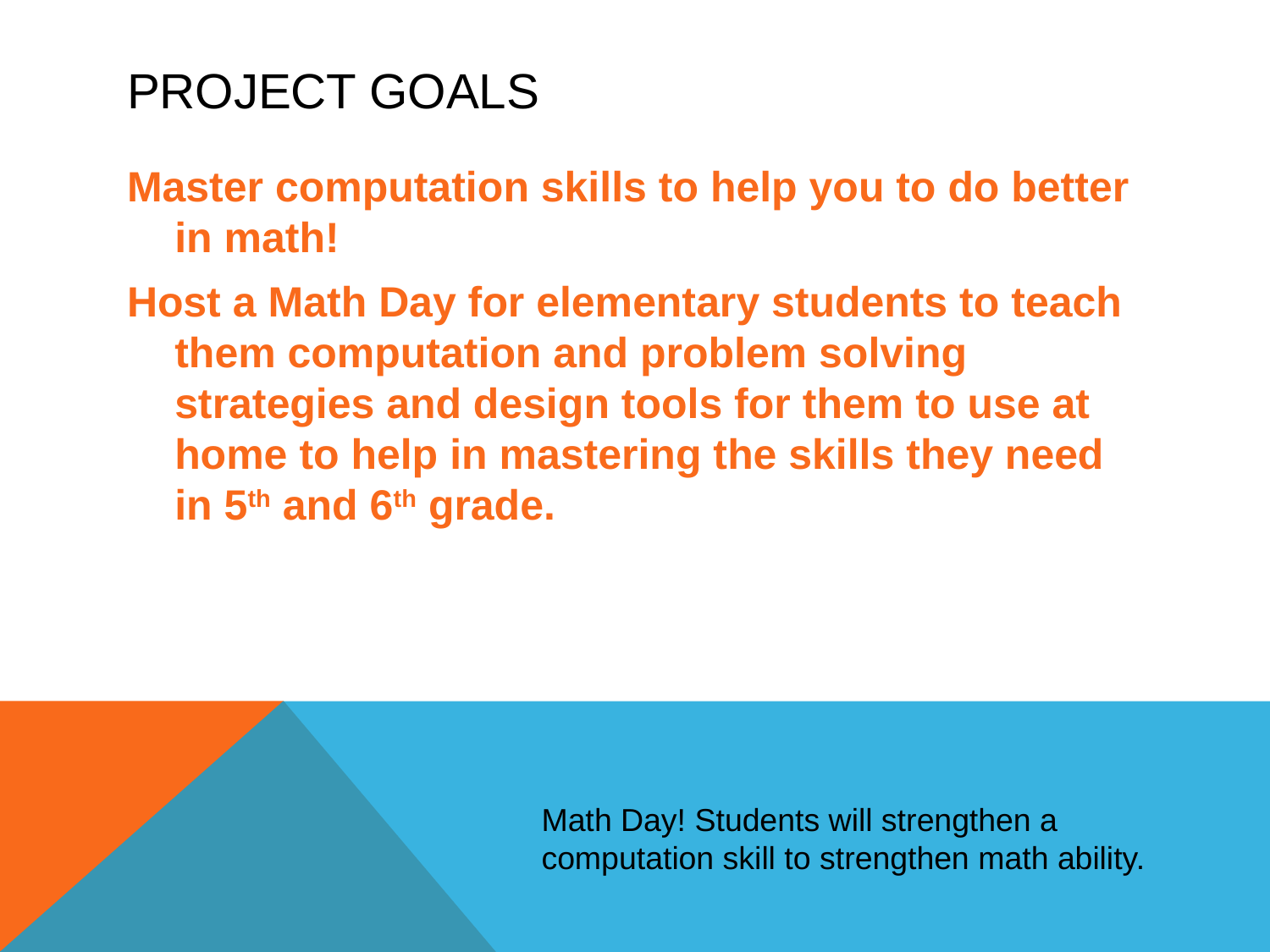

# Project Goals
Master computation skills to help you to do better in math!
Host a Math Day for elementary students to teach them computation and problem solving strategies and design tools for them to use at home to help in mastering the skills they need in 5th and 6th grade.

Math Day! Students will strengthen a computation skill to strengthen math ability.